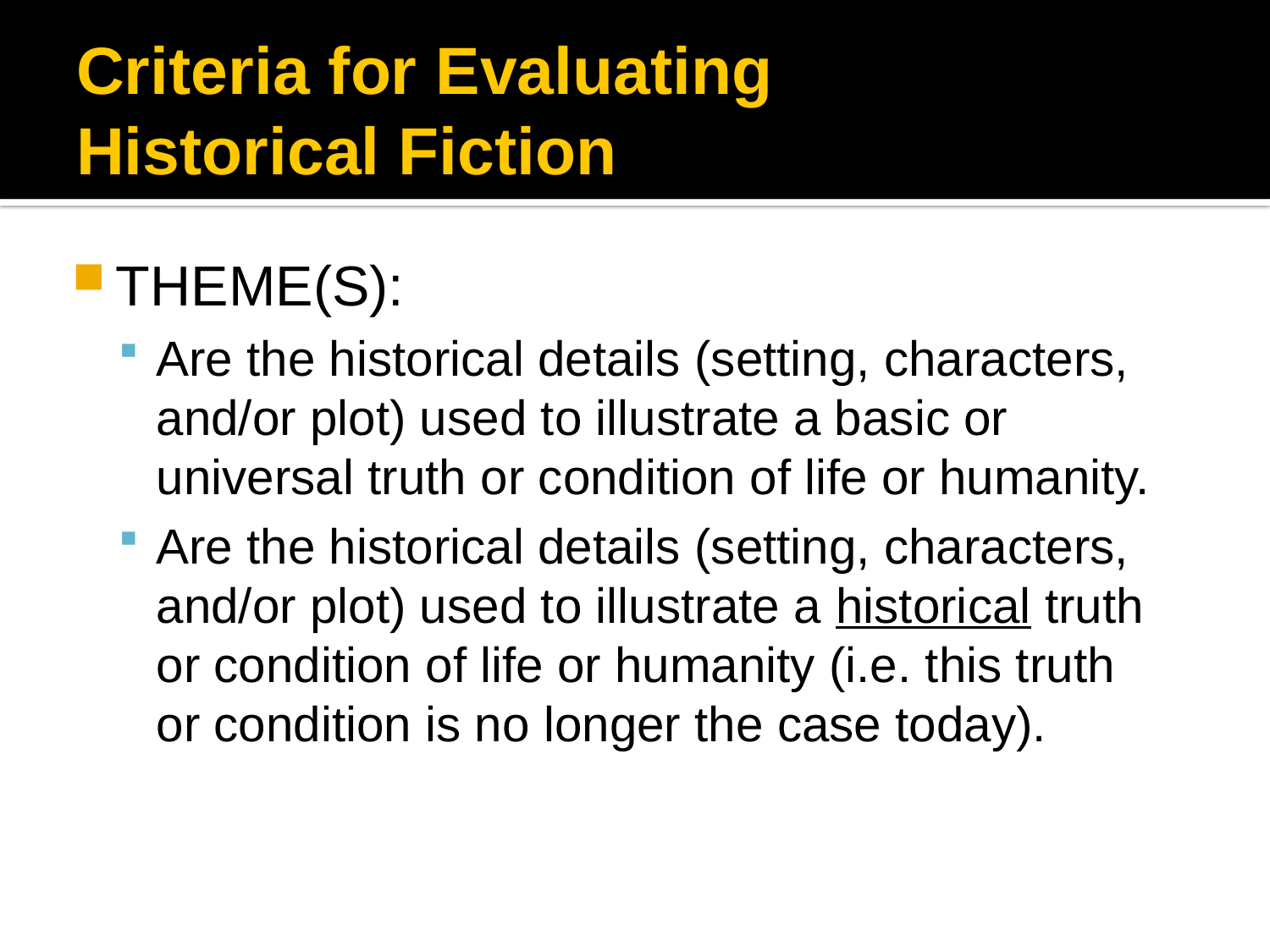

# Criteria for Evaluating Historical Fiction
THEME(S):
Are the historical details (setting, characters, and/or plot) used to illustrate a basic or universal truth or condition of life or humanity.
Are the historical details (setting, characters, and/or plot) used to illustrate a historical truth or condition of life or humanity (i.e. this truth or condition is no longer the case today).